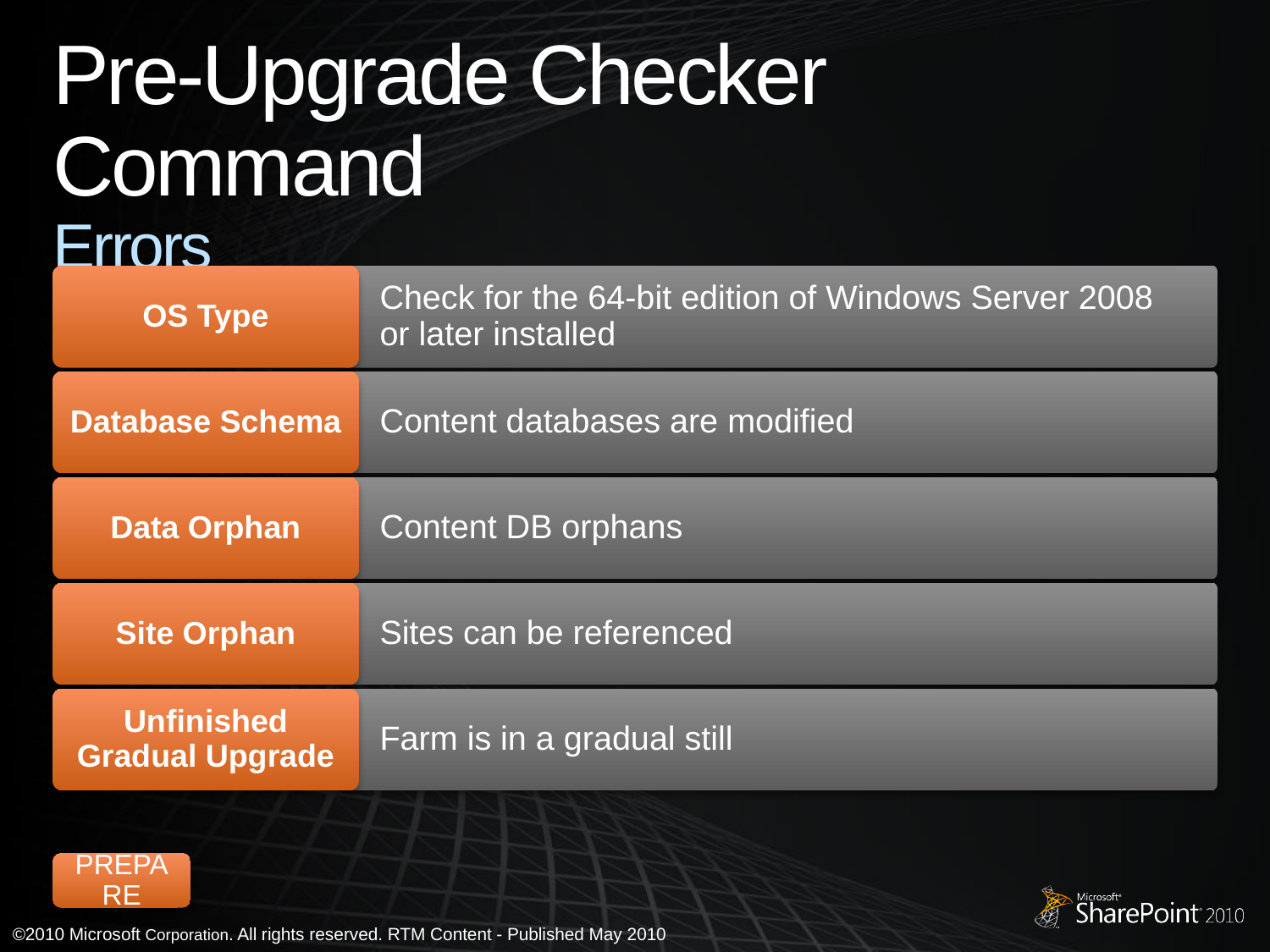

# Pre-Upgrade Checker Command Errors
OS Type
Check for the 64-bit edition of Windows Server 2008
or later installed
Database Schema
Content databases are modified
Data Orphan
Content DB orphans
Site Orphan
Sites can be referenced
Unfinished Gradual Upgrade
Farm is in a gradual still